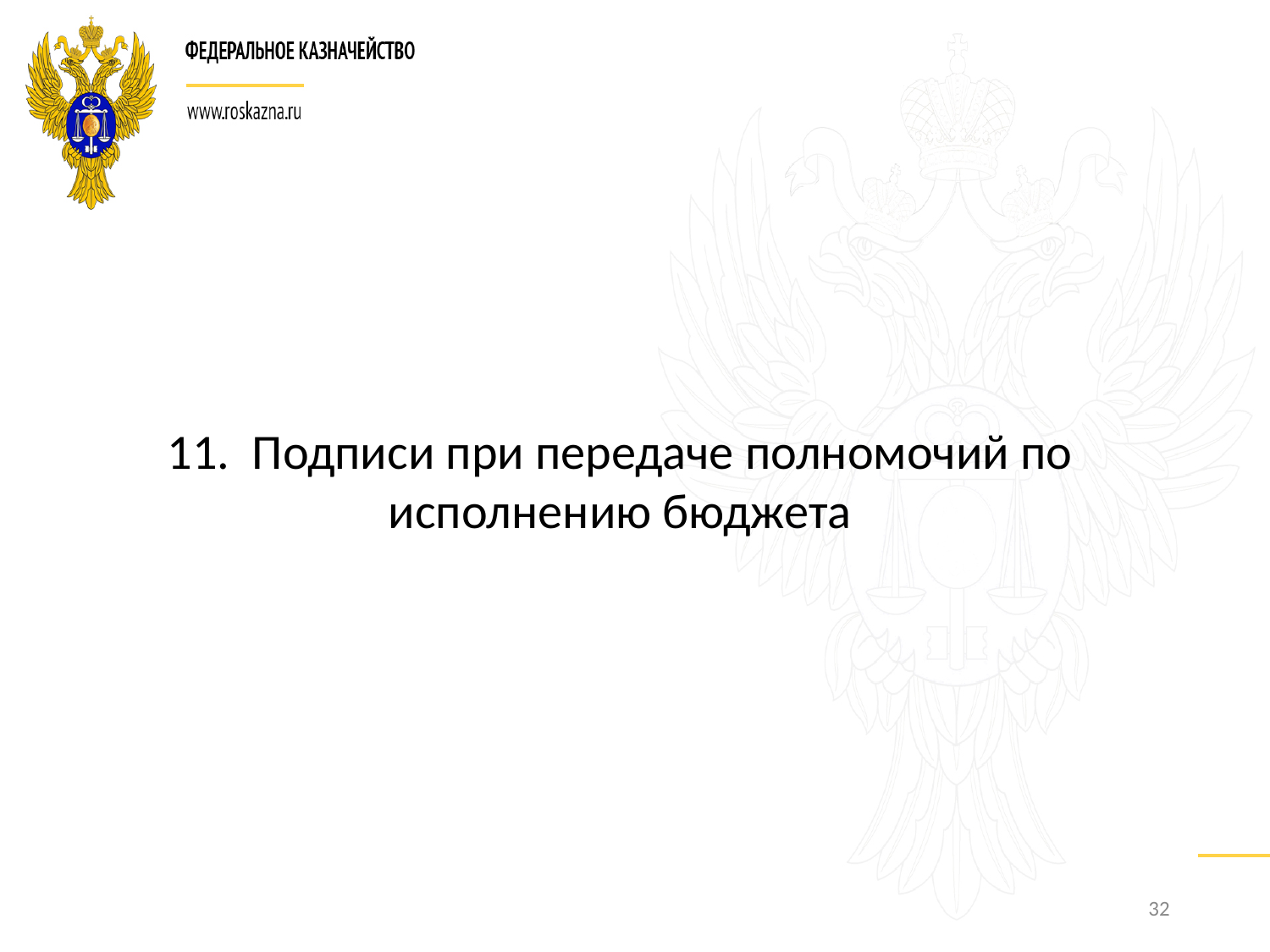

11.  Подписи при передаче полномочий по исполнению бюджета
32